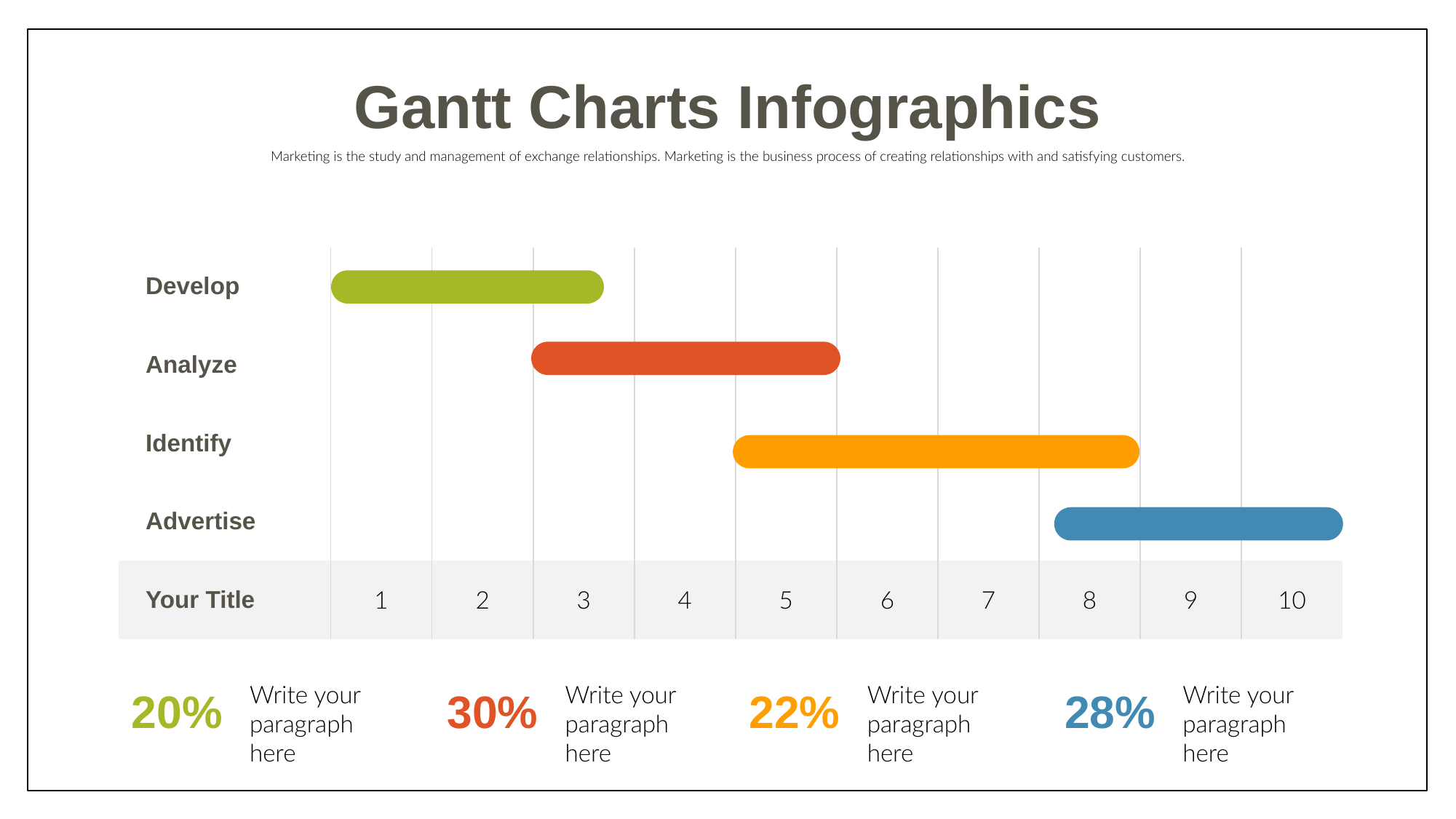

Gantt Charts Infographics
Marketing is the study and management of exchange relationships. Marketing is the business process of creating relationships with and satisfying customers.
| Develop |  |  |  |  |  |  |  |  |  |  |
| --- | --- | --- | --- | --- | --- | --- | --- | --- | --- | --- |
| Analyze |  |  |  |  |  |  |  |  |  |  |
| Identify |  |  |  |  |  |  |  |  |  |  |
| Advertise |  |  |  |  |  |  |  |  |  |  |
| Your Title | 1 | 2 | 3 | 4 | 5 | 6 | 7 | 8 | 9 | 10 |

Write your paragraph here
Write your paragraph here
Write your paragraph here
Write your paragraph here
20%
30%
22%
28%